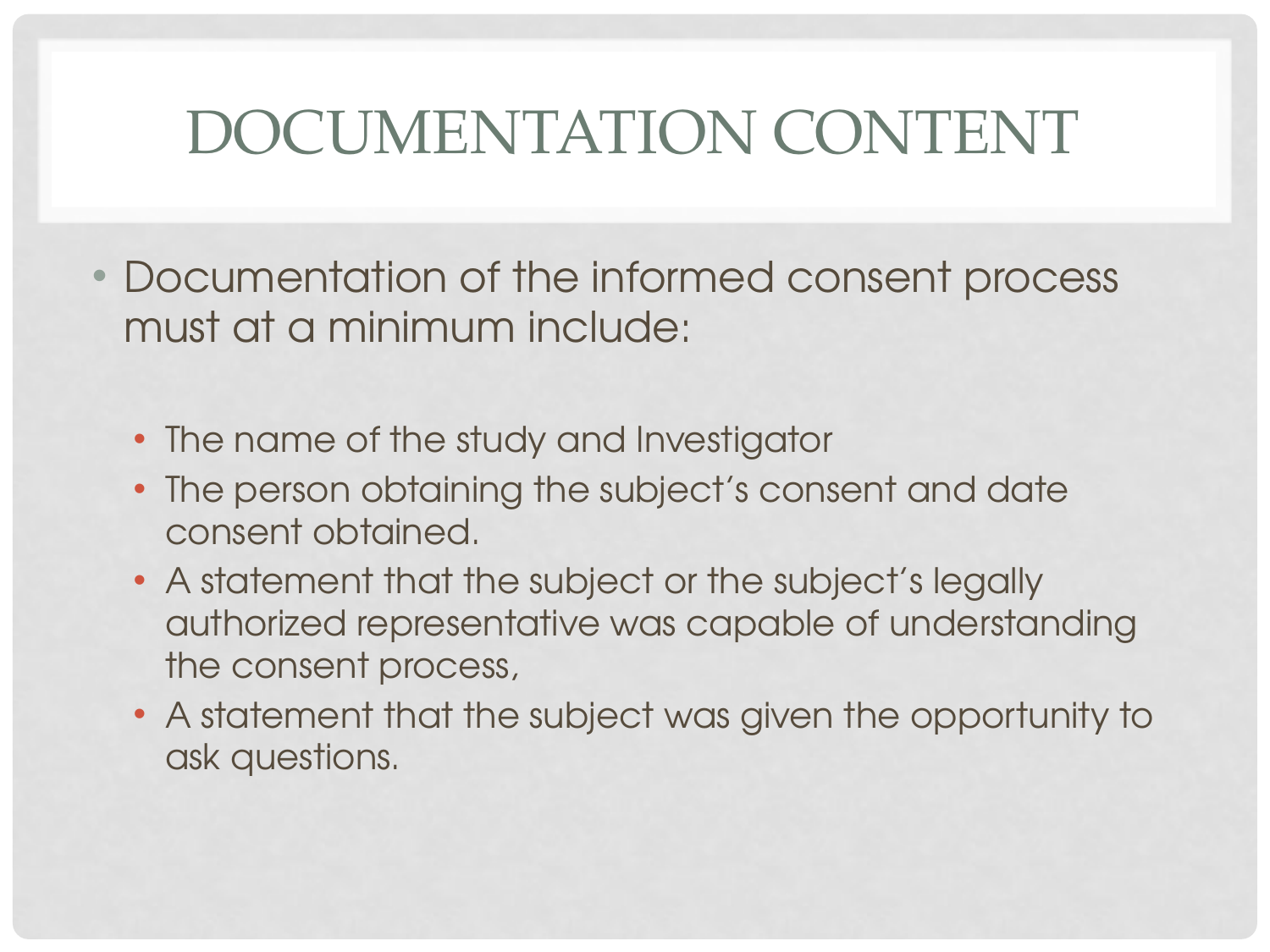

# Documentation content
Documentation of the informed consent process must at a minimum include:

The name of the study and Investigator
The person obtaining the subject’s consent and date consent obtained.
A statement that the subject or the subject’s legally authorized representative was capable of understanding the consent process,
A statement that the subject was given the opportunity to ask questions.